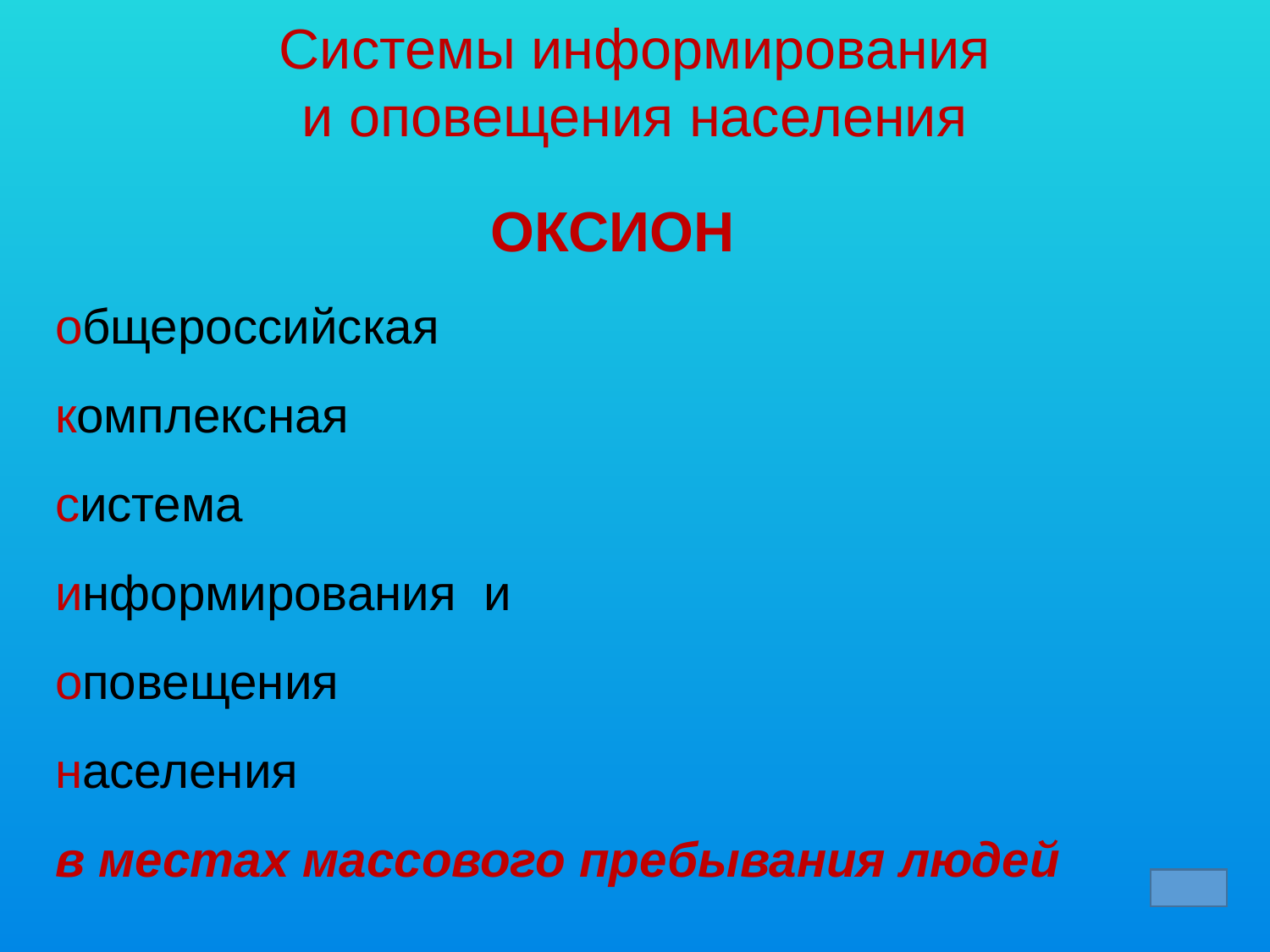

Системы информирования
и оповещения населения

ОКСИОН
общероссийская
комплексная
система
информирования  и
оповещения
населения
в местах массового пребывания людей

 27